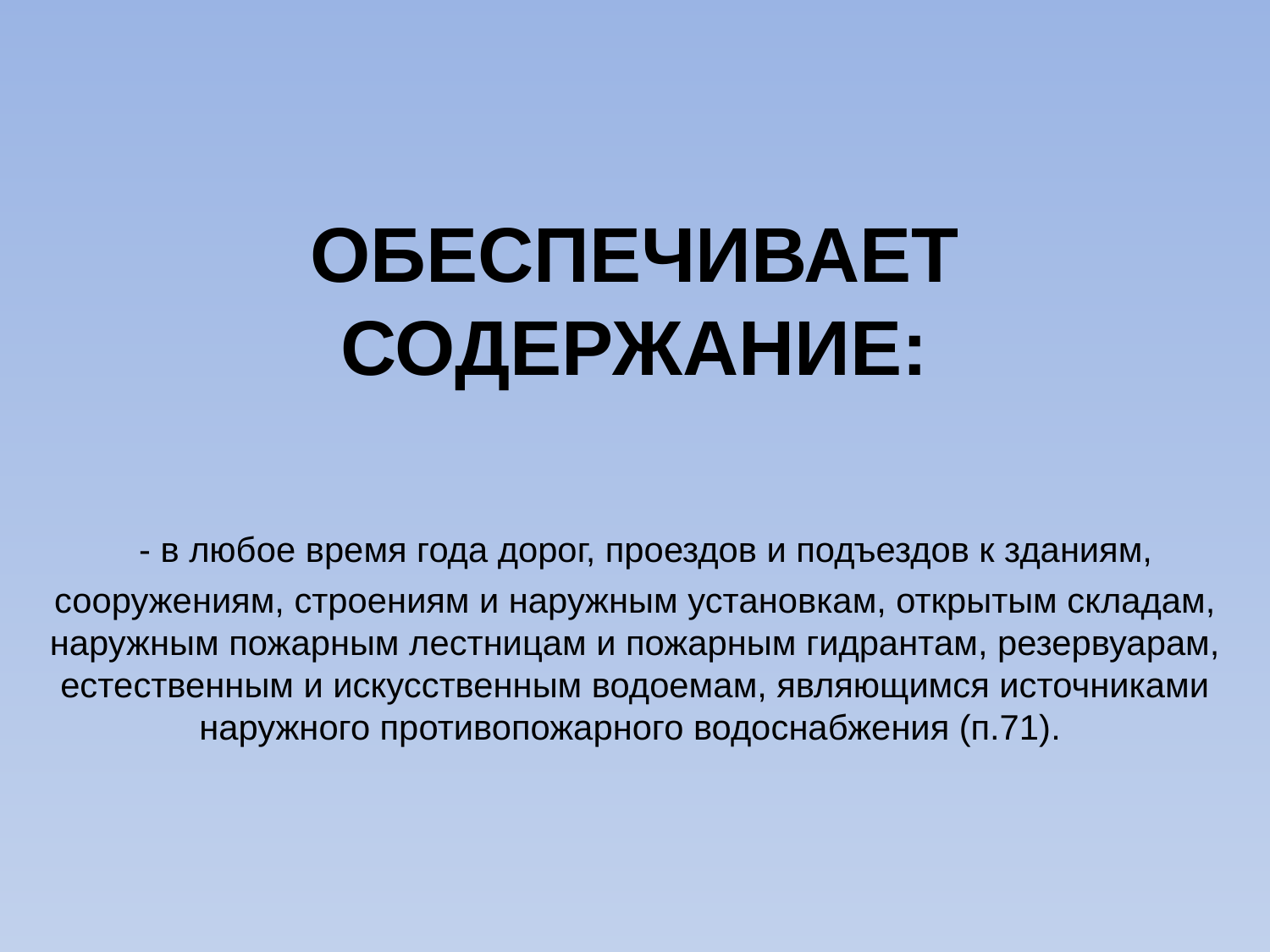

# ОБЕСПЕЧИВАЕТ СОДЕРЖАНИЕ: - в любое время года дорог, проездов и подъездов к зданиям, сооружениям, строениям и наружным установкам, открытым складам, наружным пожарным лестницам и пожарным гидрантам, резервуарам, естественным и искусственным водоемам, являющимся источниками наружного противопожарного водоснабжения (п.71).